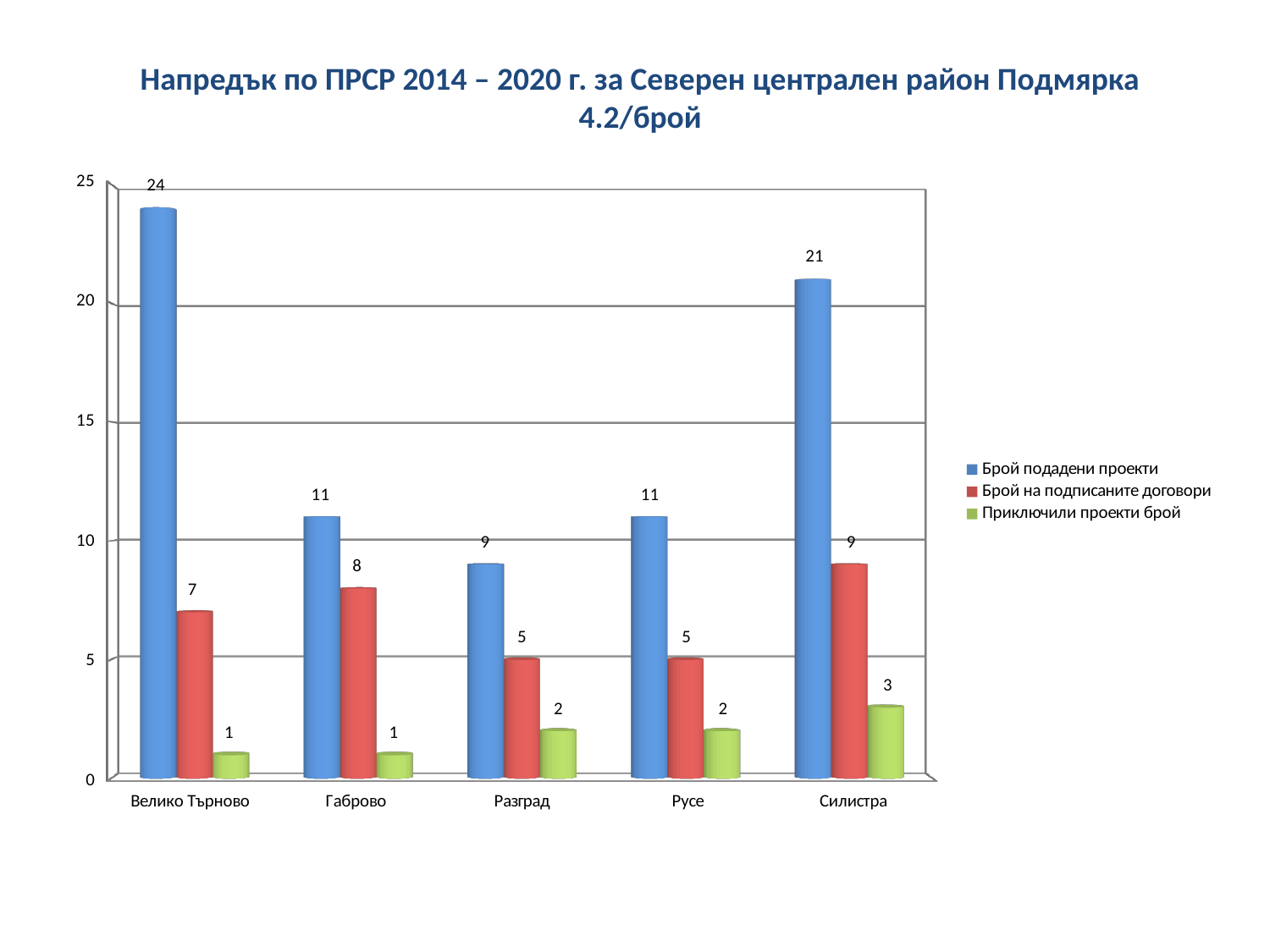

Напредък по ПРСР 2014 – 2020 г. за Северен централен район Подмярка 4.2/брой

[unsupported chart]